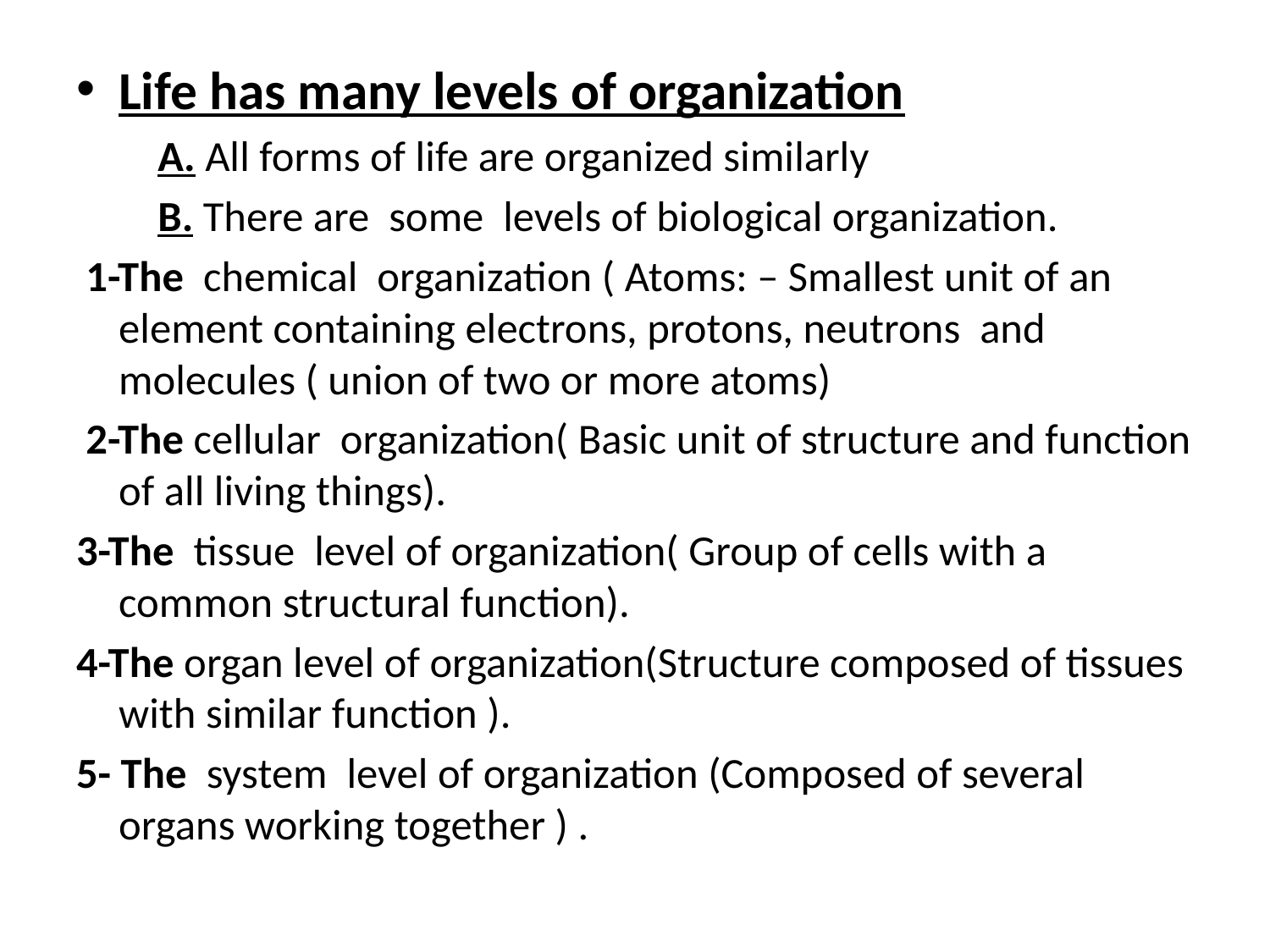

#
Life has many levels of organization
	    A. All forms of life are organized similarly
	    B. There are  some  levels of biological organization.
 1-The  chemical  organization ( Atoms: – Smallest unit of an element containing electrons, protons, neutrons  and molecules ( union of two or more atoms)
 2-The cellular  organization( Basic unit of structure and function of all living things).
3-The  tissue  level of organization( Group of cells with a common structural function).
4-The organ level of organization(Structure composed of tissues with similar function ).
5- The  system  level of organization (Composed of several organs working together ) .